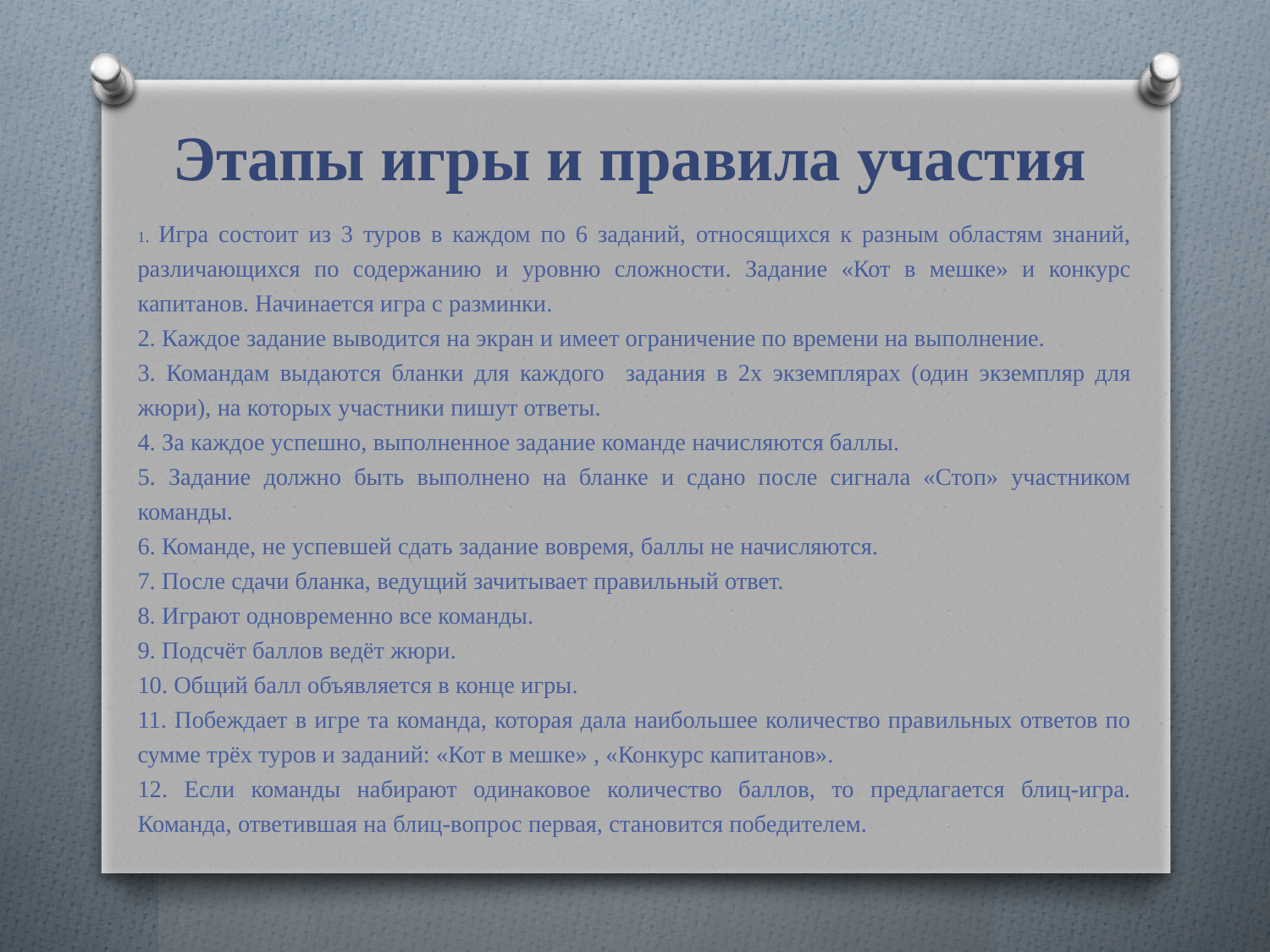

# Этапы игры и правила участия
1. Игра состоит из 3 туров в каждом по 6 заданий, относящихся к разным областям знаний, различающихся по содержанию и уровню сложности. Задание «Кот в мешке» и конкурс капитанов. Начинается игра с разминки.
2. Каждое задание выводится на экран и имеет ограничение по времени на выполнение.
3. Командам выдаются бланки для каждого  задания в 2х экземплярах (один экземпляр для жюри), на которых участники пишут ответы.
4. За каждое успешно, выполненное задание команде начисляются баллы.
5. Задание должно быть выполнено на бланке и сдано после сигнала «Стоп» участником команды.
6. Команде, не успевшей сдать задание вовремя, баллы не начисляются.
7. После сдачи бланка, ведущий зачитывает правильный ответ.
8. Играют одновременно все команды.
9. Подсчёт баллов ведёт жюри.
10. Общий балл объявляется в конце игры.
11. Побеждает в игре та команда, которая дала наибольшее количество правильных ответов по сумме трёх туров и заданий: «Кот в мешке» , «Конкурс капитанов».
12. Если команды набирают одинаковое количество баллов, то предлагается блиц-игра. Команда, ответившая на блиц-вопрос первая, становится победителем.